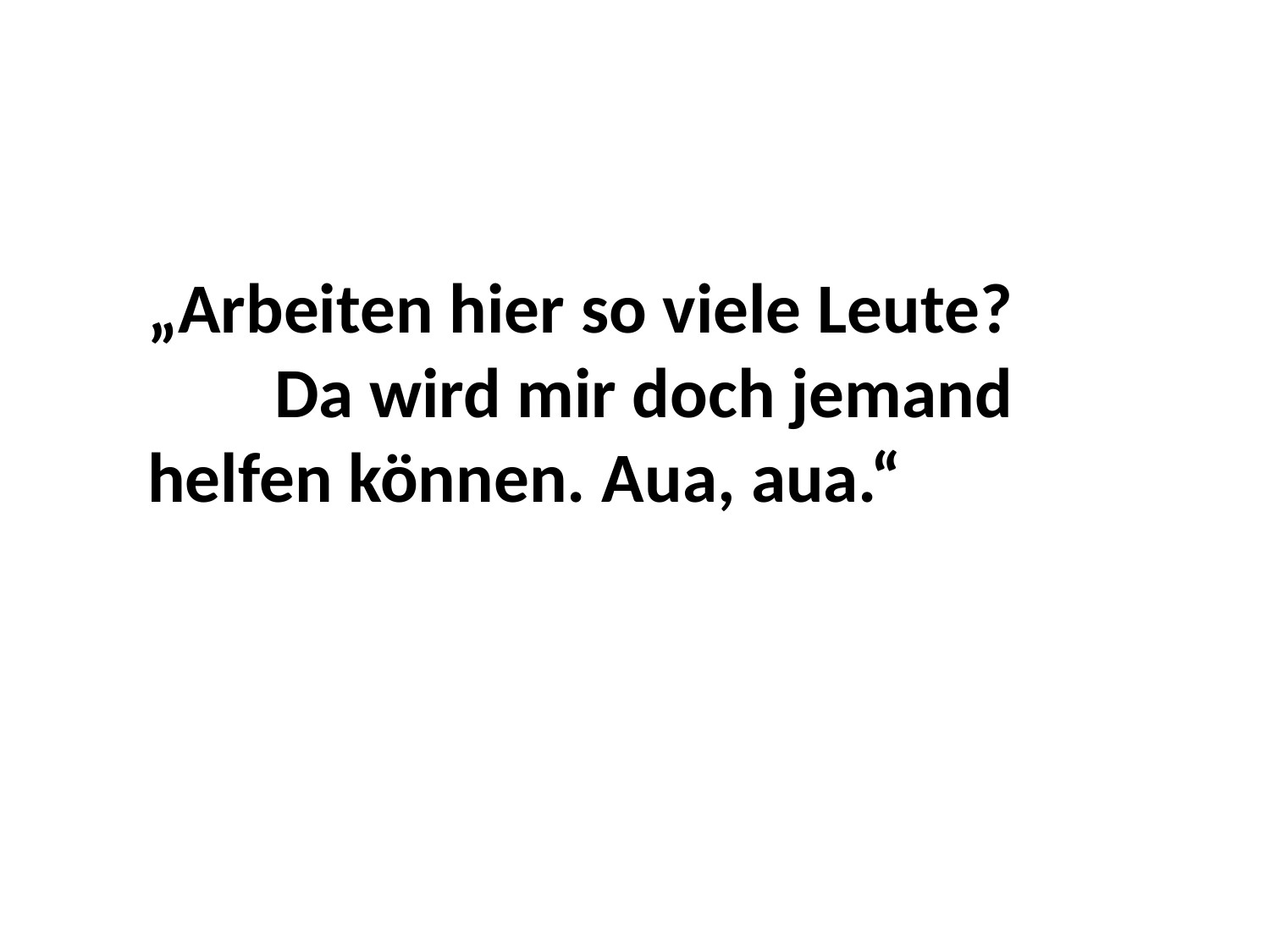

„Arbeiten hier so viele Leute?
	Da wird mir doch jemand 	helfen können. Aua, aua.“